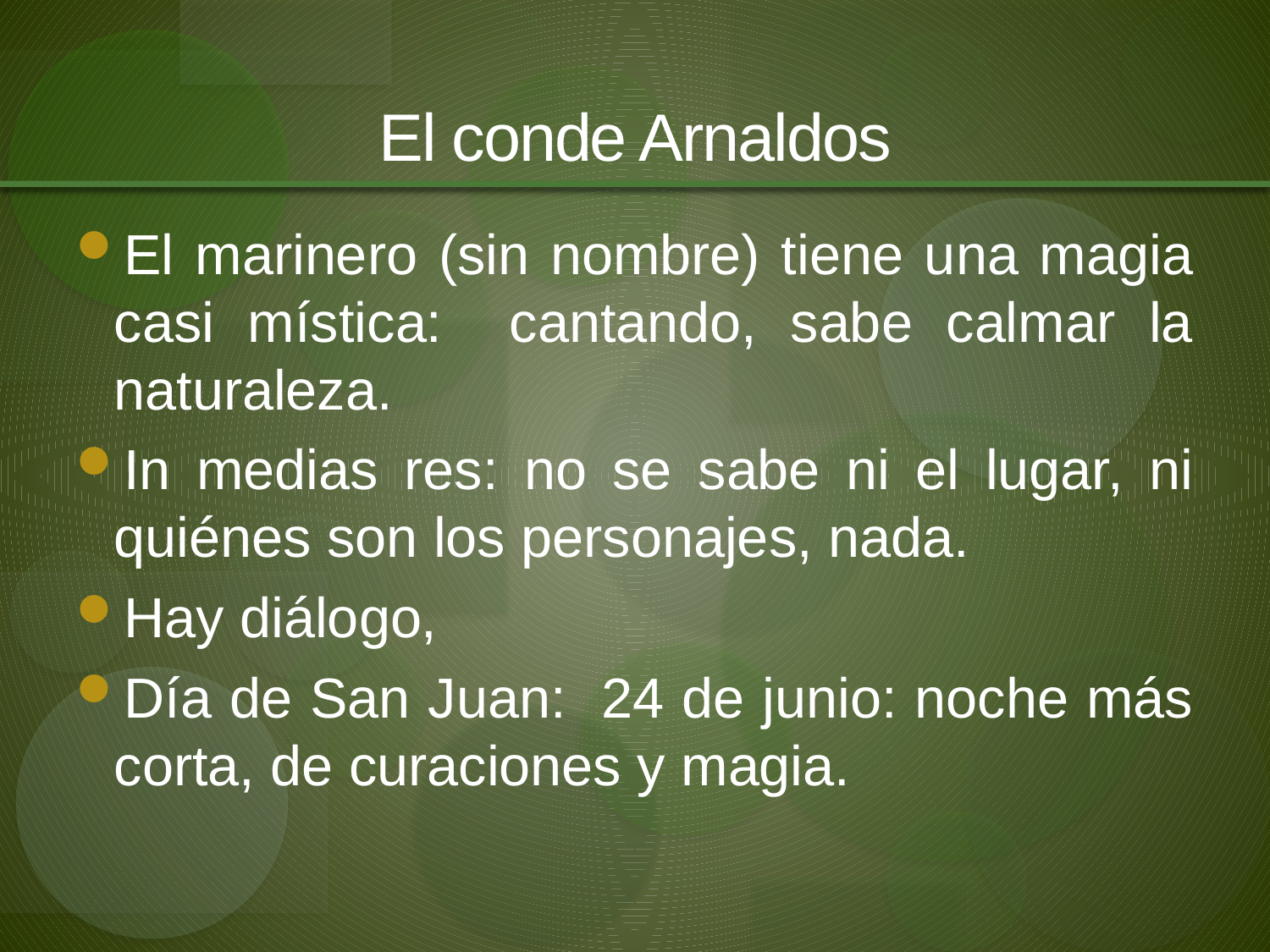

# El conde Arnaldos
El marinero (sin nombre) tiene una magia casi mística:  cantando, sabe calmar la naturaleza.
In medias res: no se sabe ni el lugar, ni quiénes son los personajes, nada.
Hay diálogo,
Día de San Juan:  24 de junio: noche más corta, de curaciones y magia.